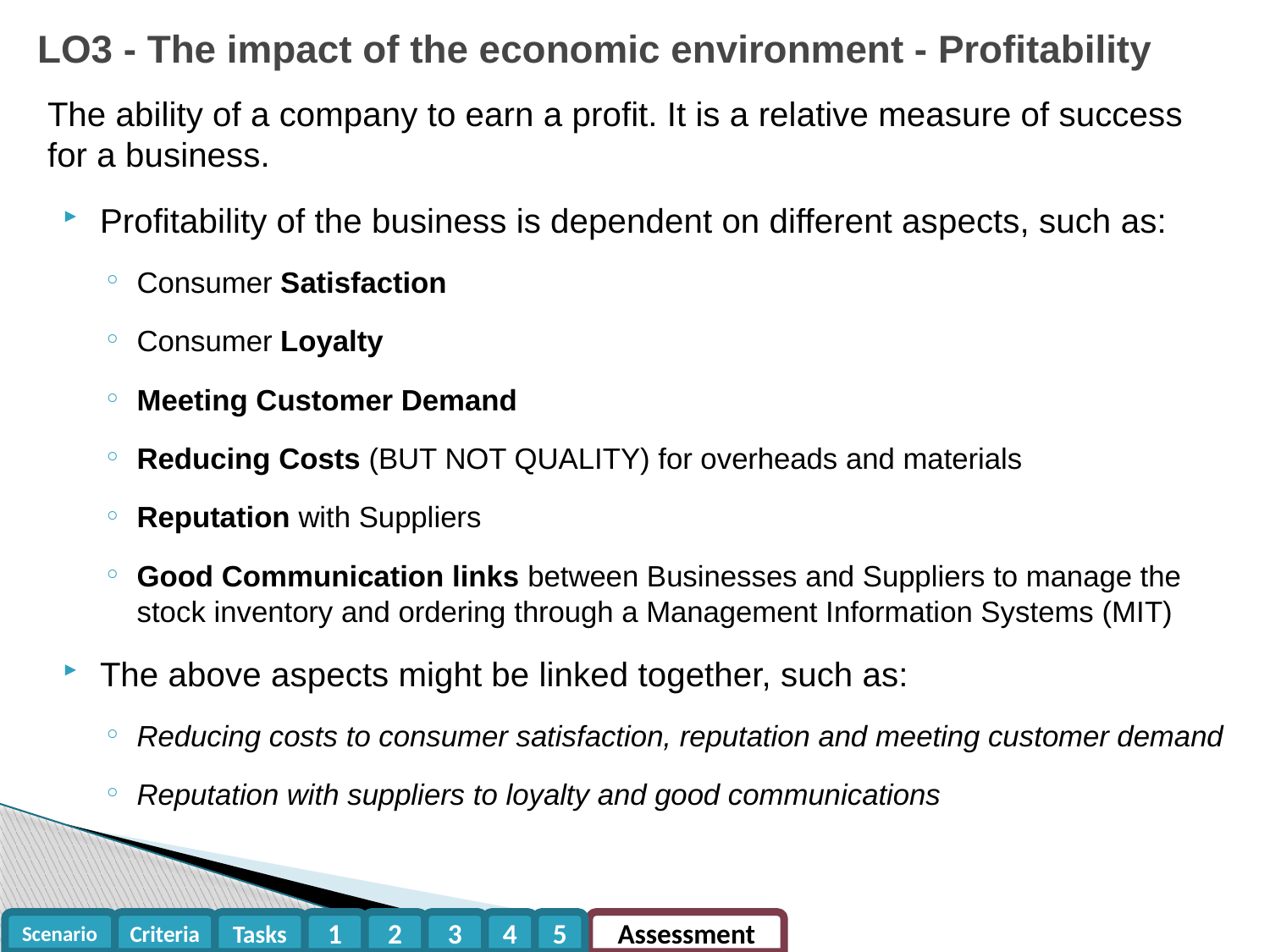

LO3 - The impact of the economic environment - Profitability
The ability of a company to earn a profit. It is a relative measure of success for a business.
Profitability of the business is dependent on different aspects, such as:
Consumer Satisfaction
Consumer Loyalty
Meeting Customer Demand
Reducing Costs (BUT NOT QUALITY) for overheads and materials
Reputation with Suppliers
Good Communication links between Businesses and Suppliers to manage the stock inventory and ordering through a Management Information Systems (MIT)
The above aspects might be linked together, such as:
Reducing costs to consumer satisfaction, reputation and meeting customer demand
Reputation with suppliers to loyalty and good communications